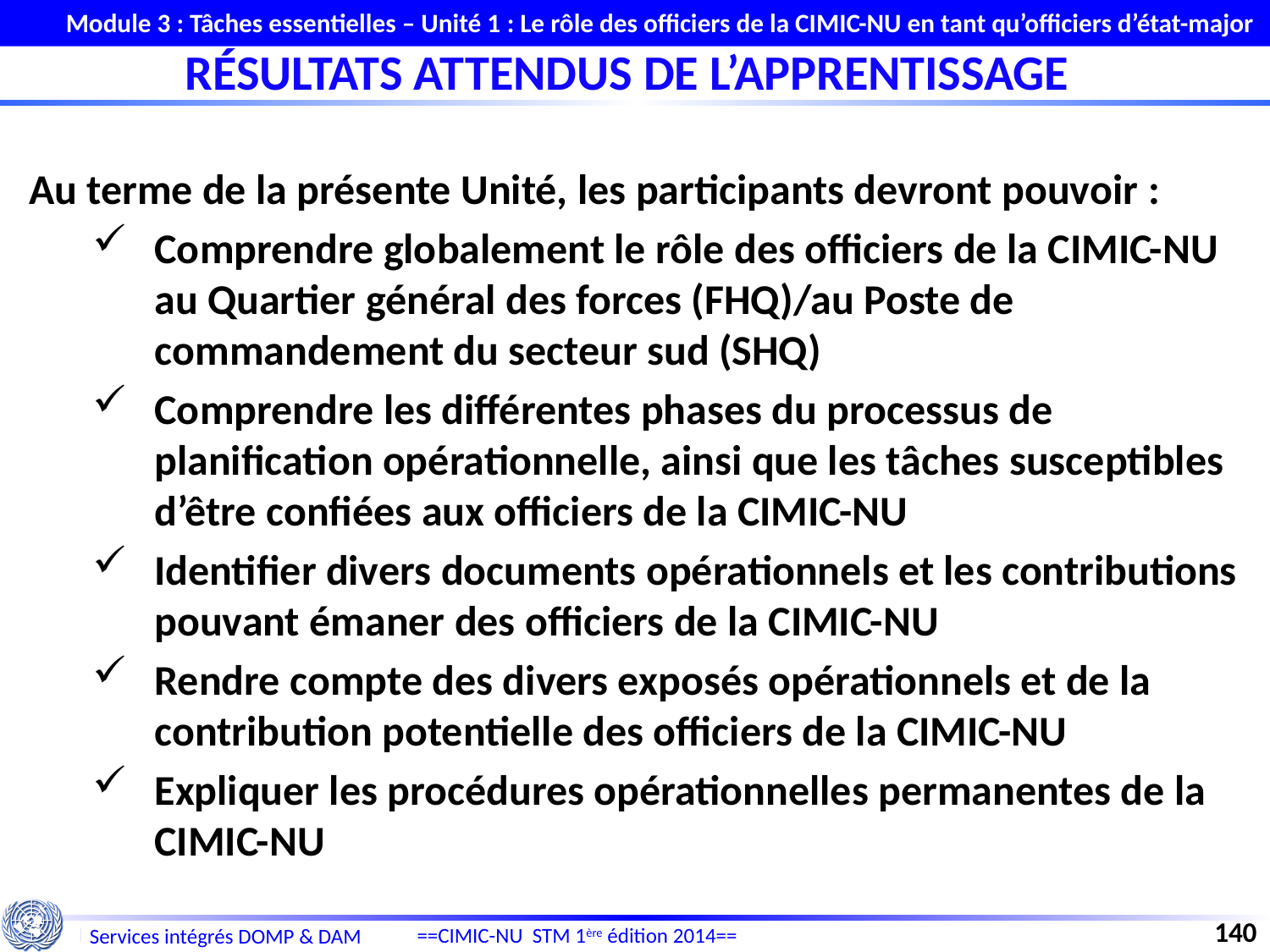

Module 3 : Tâches essentielles – Unité 1 : Le rôle des officiers de la CIMIC-NU en tant qu’officiers d’état-major
# RÉSULTATS ATTENDUS DE L’APPRENTISSAGE
Au terme de la présente Unité, les participants devront pouvoir :
Comprendre globalement le rôle des officiers de la CIMIC-NU au Quartier général des forces (FHQ)/au Poste de commandement du secteur sud (SHQ)
Comprendre les différentes phases du processus de planification opérationnelle, ainsi que les tâches susceptibles d’être confiées aux officiers de la CIMIC-NU
Identifier divers documents opérationnels et les contributions pouvant émaner des officiers de la CIMIC-NU
Rendre compte des divers exposés opérationnels et de la contribution potentielle des officiers de la CIMIC-NU
Expliquer les procédures opérationnelles permanentes de la CIMIC-NU

140
==CIMIC-NU  STM 1ère édition 2014==
Services intégrés DOMP & DAM